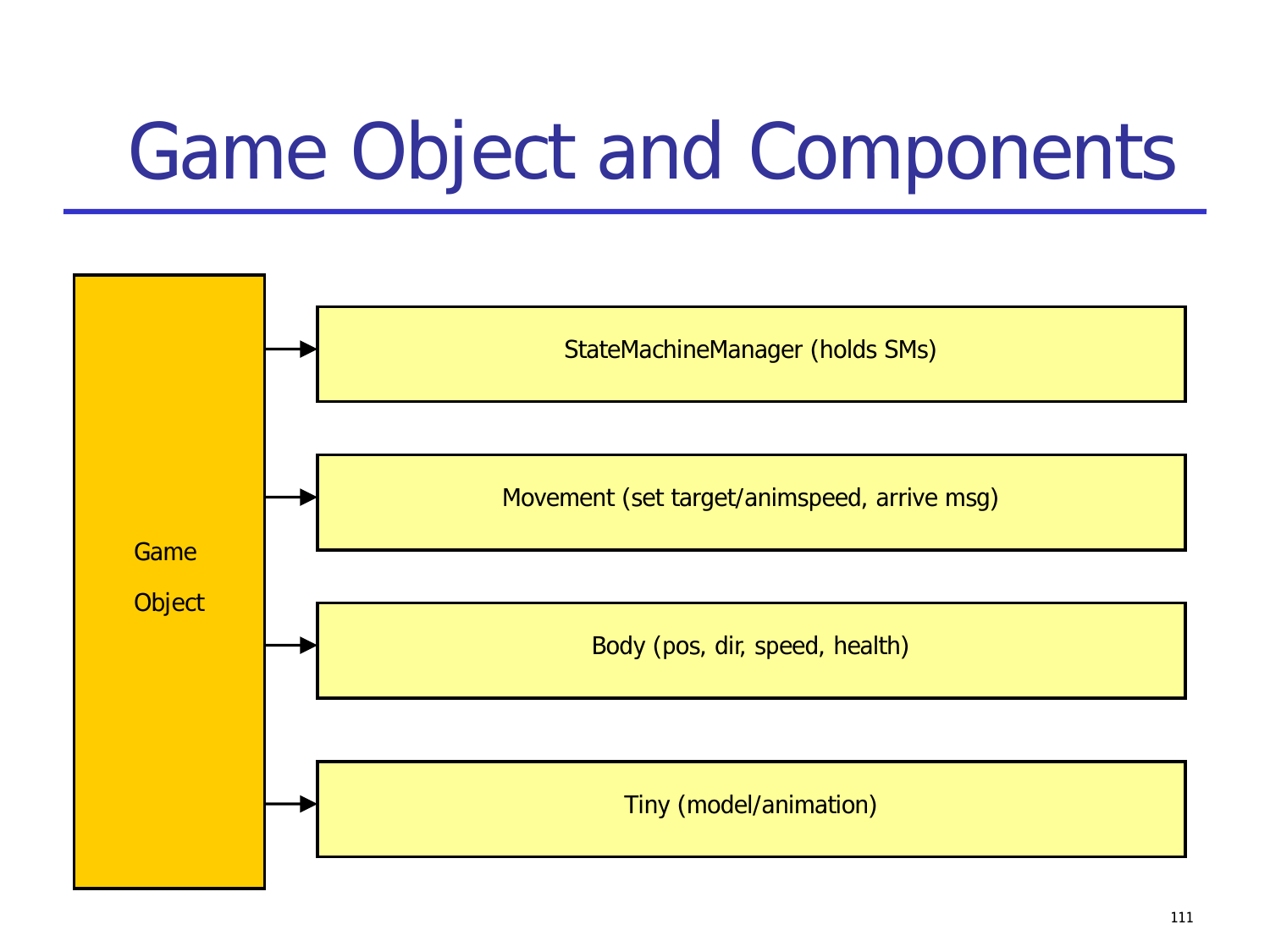

# Game Object and Components
Game
Object
StateMachineManager (holds SMs)

Movement (set target/animspeed, arrive msg)

Body (pos, dir, speed, health)

Tiny (model/animation)

111